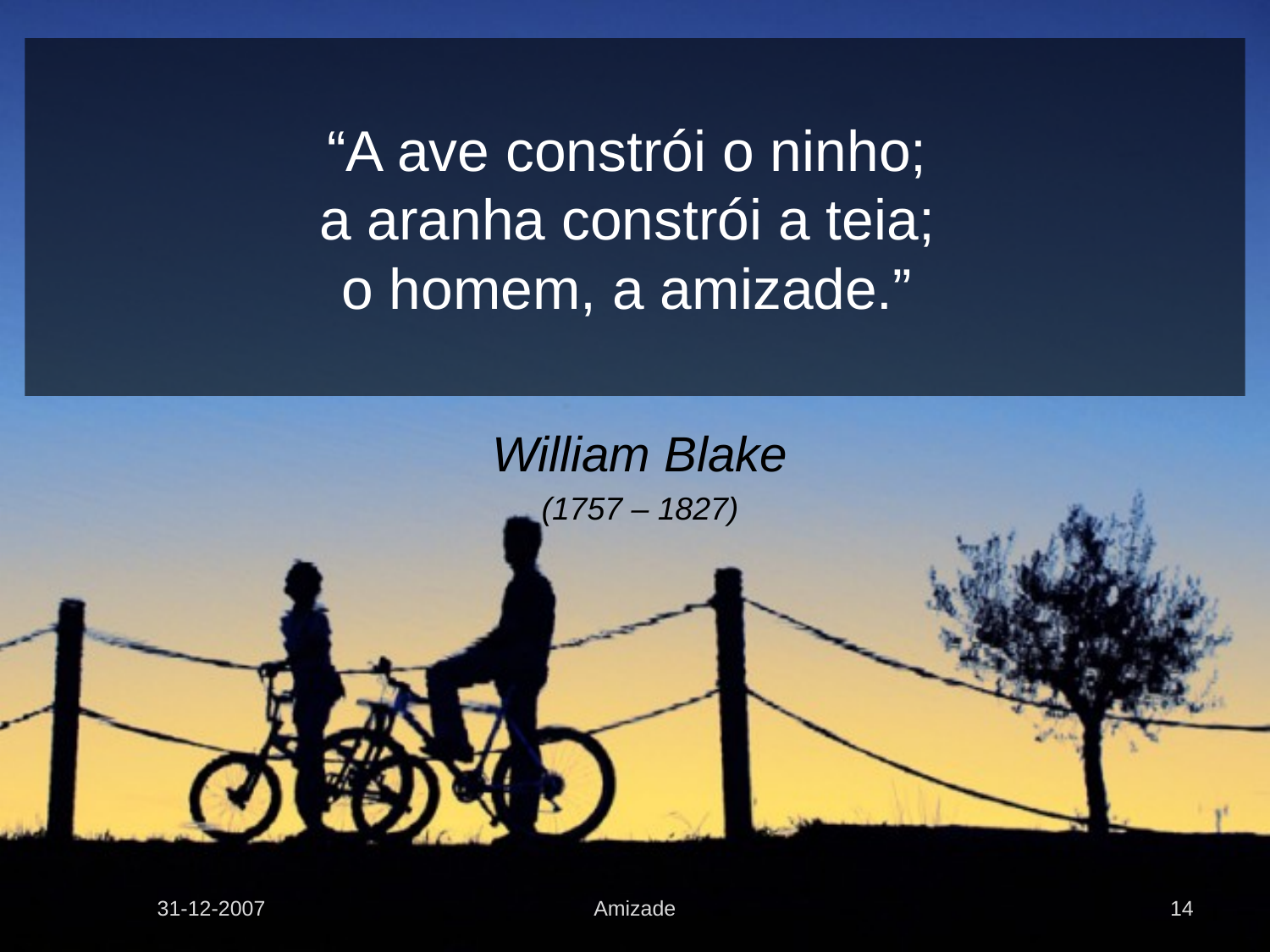

# “A ave constrói o ninho; a aranha constrói a teia; o homem, a amizade.”
William Blake
(1757 – 1827)
31-12-2007
Amizade
14